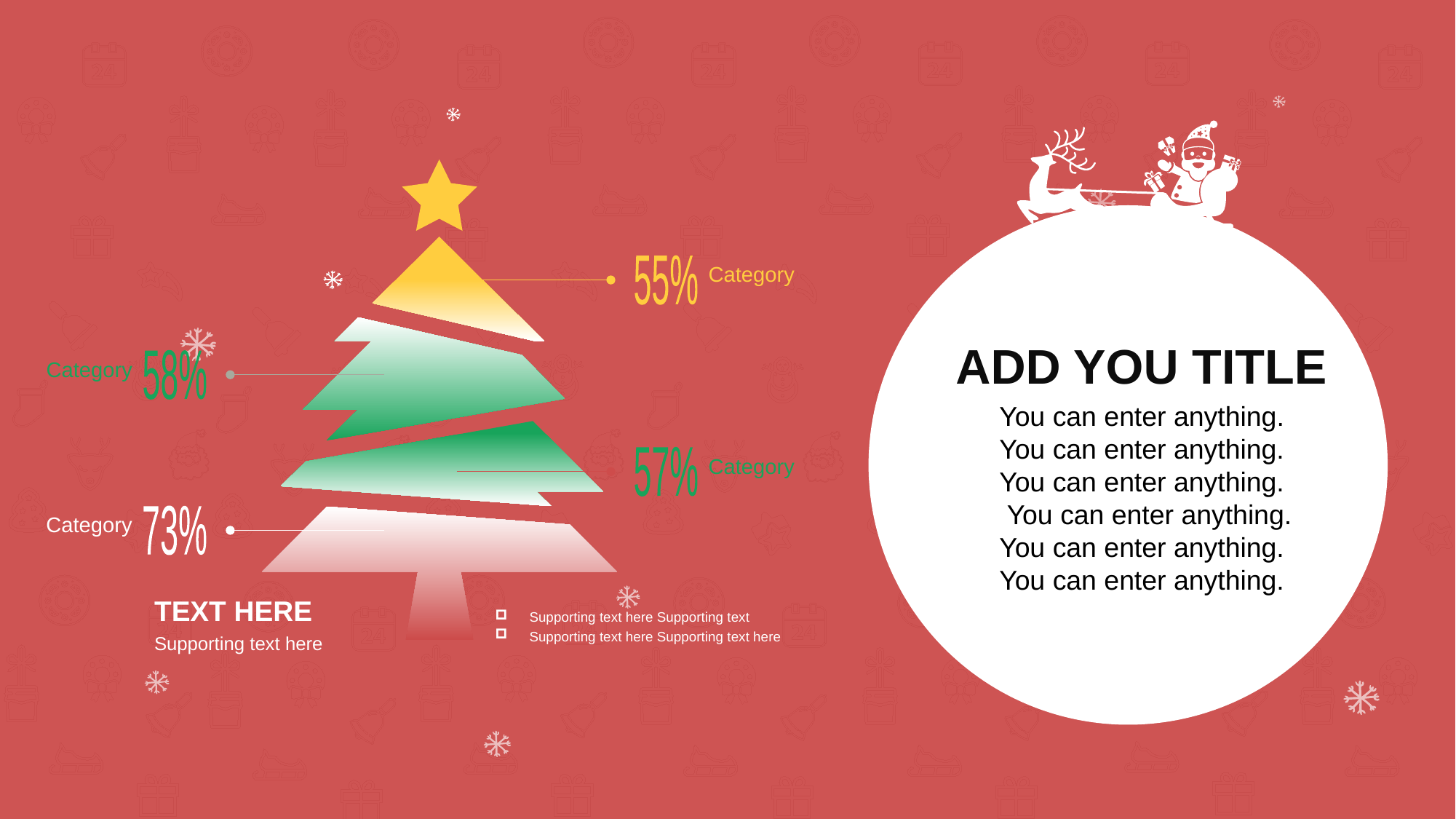

55%
Category

58%
Category

57%
Category
73%
Category

TEXT HERE
Supporting text here Supporting text
Supporting text here Supporting text here
Supporting text here

ADD YOU TITLE
You can enter anything.
You can enter anything.
You can enter anything.
 You can enter anything.
You can enter anything.
You can enter anything.